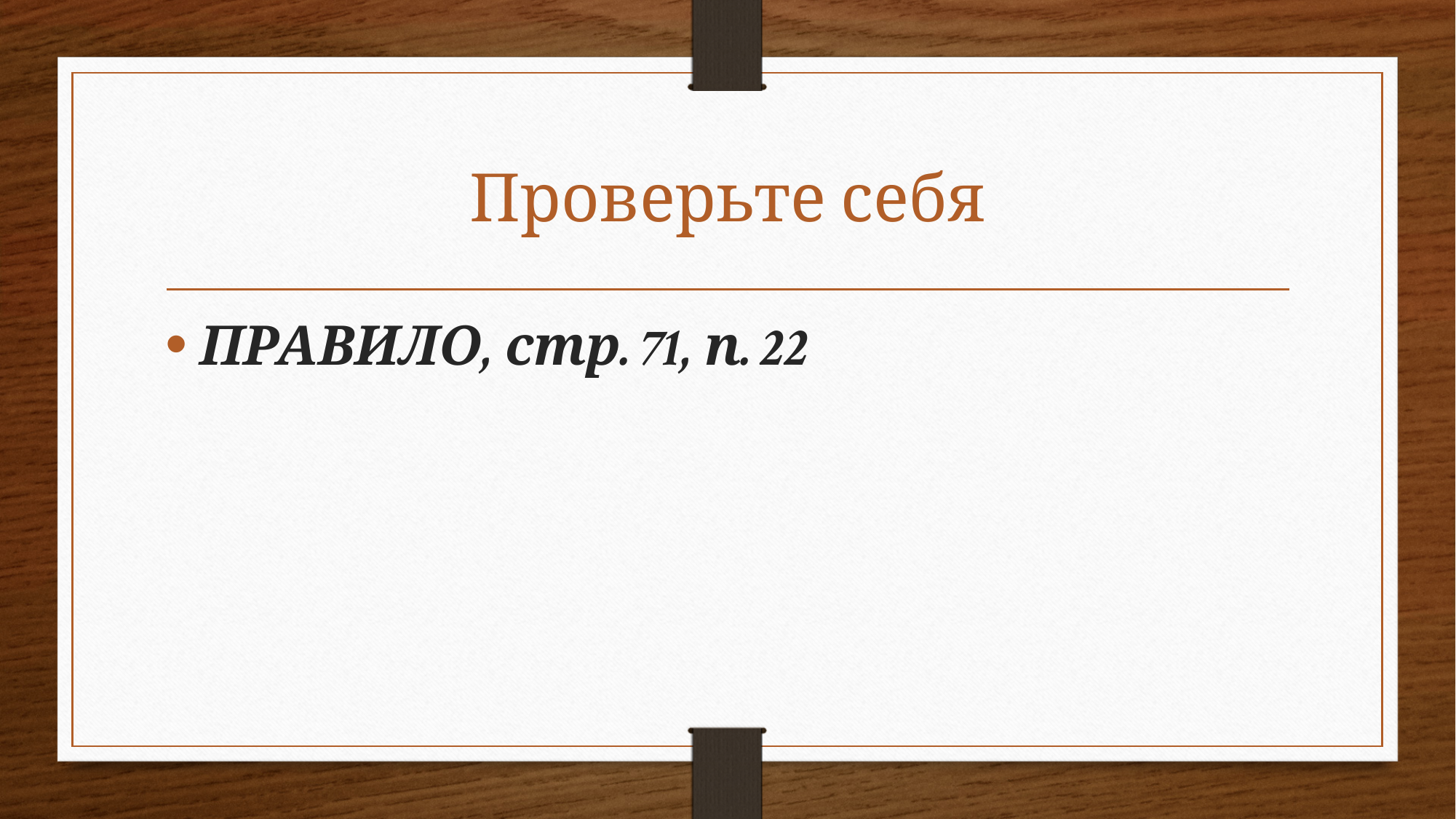

# Проверьте себя
ПРАВИЛО, стр. 71, п. 22